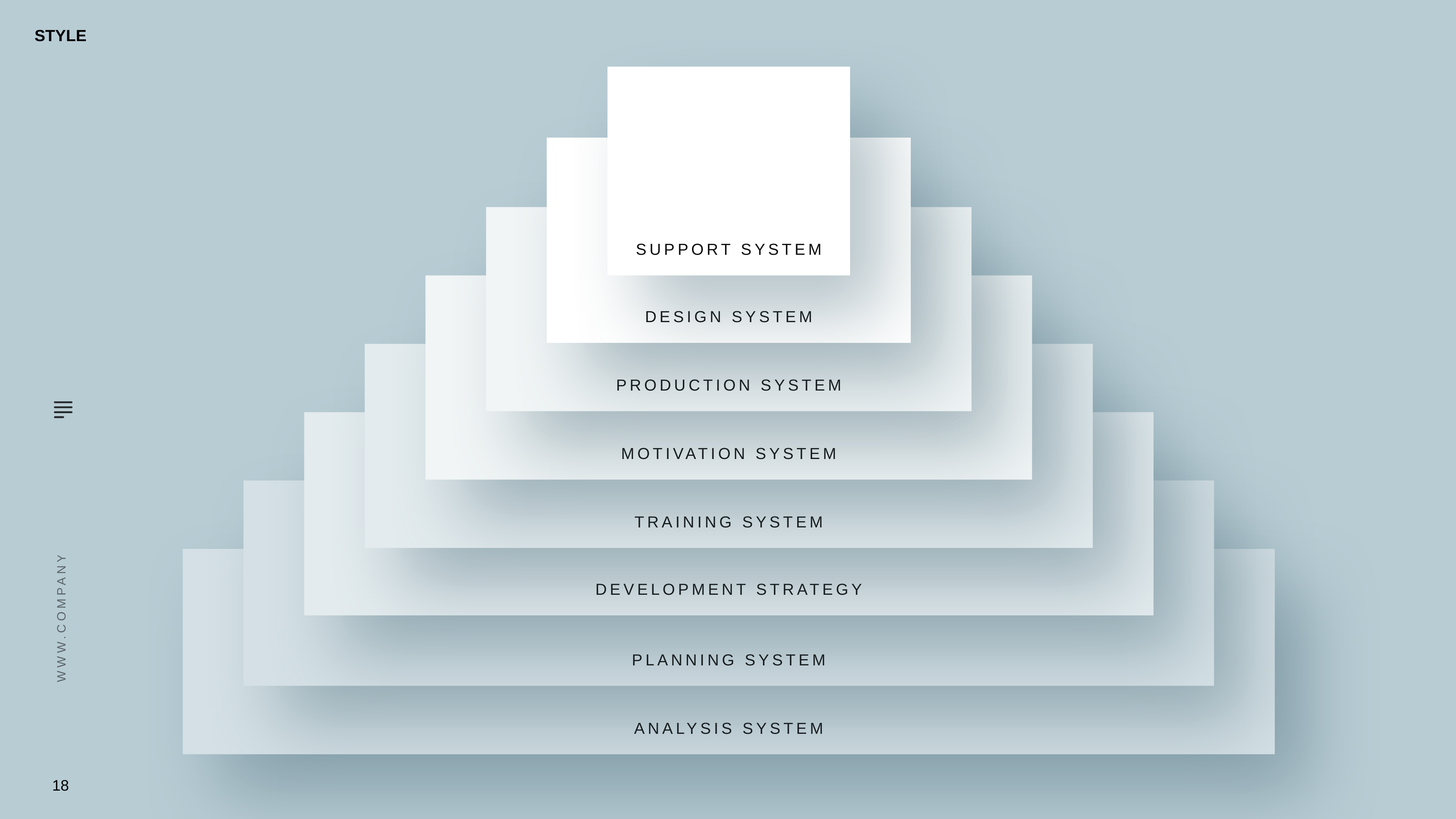

SUPPORT SYSTEM
DESIGN SYSTEM
PRODUCTION SYSTEM
MOTIVATION SYSTEM
TRAINING SYSTEM
DEVELOPMENT STRATEGY
PLANNING SYSTEM
ANALYSIS SYSTEM
18